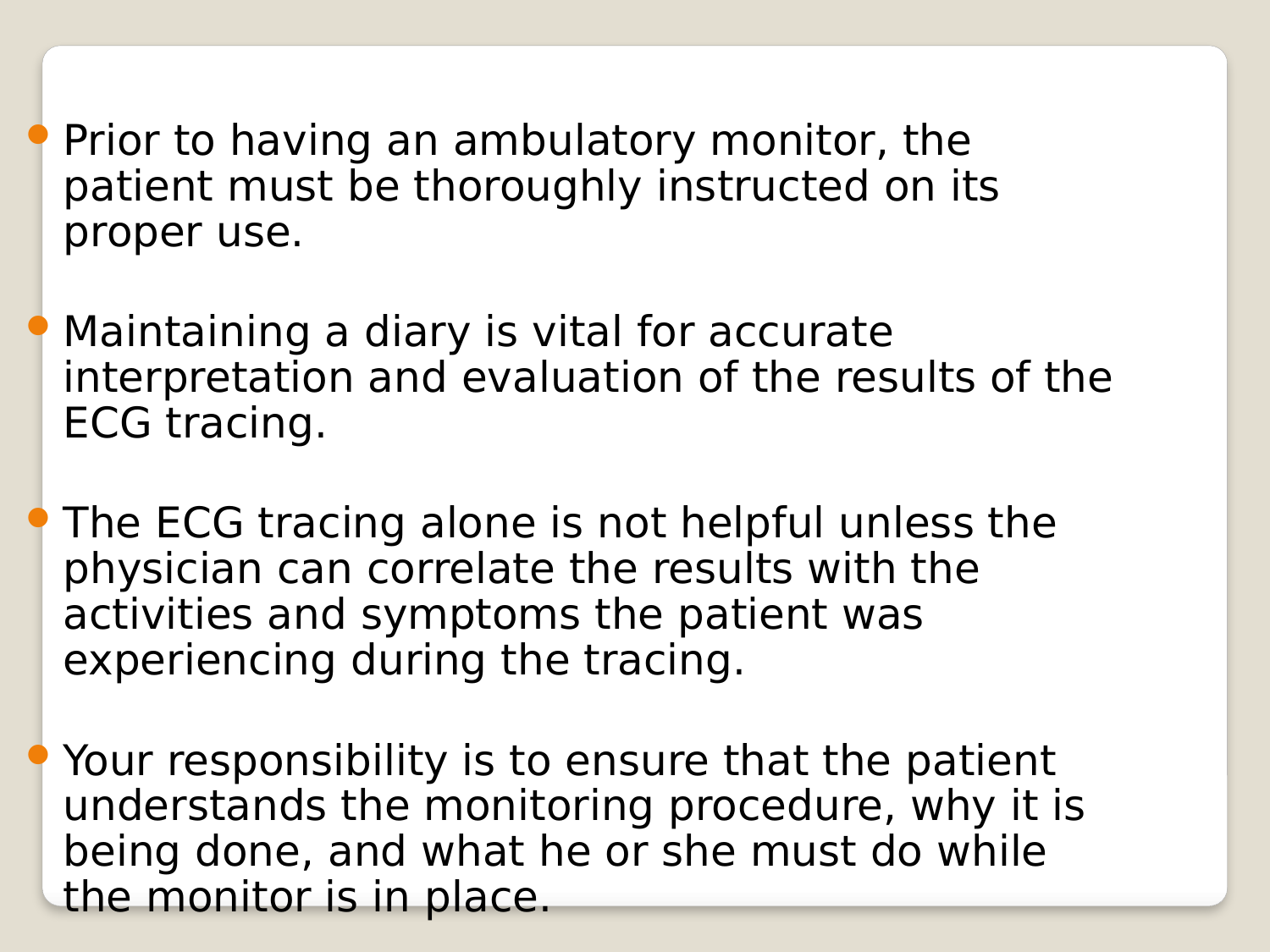

Prior to having an ambulatory monitor, the patient must be thoroughly instructed on its proper use.

Maintaining a diary is vital for accurate interpretation and evaluation of the results of the ECG tracing.

The ECG tracing alone is not helpful unless the physician can correlate the results with the activities and symptoms the patient was experiencing during the tracing.

Your responsibility is to ensure that the patient understands the monitoring procedure, why it is being done, and what he or she must do while the monitor is in place.